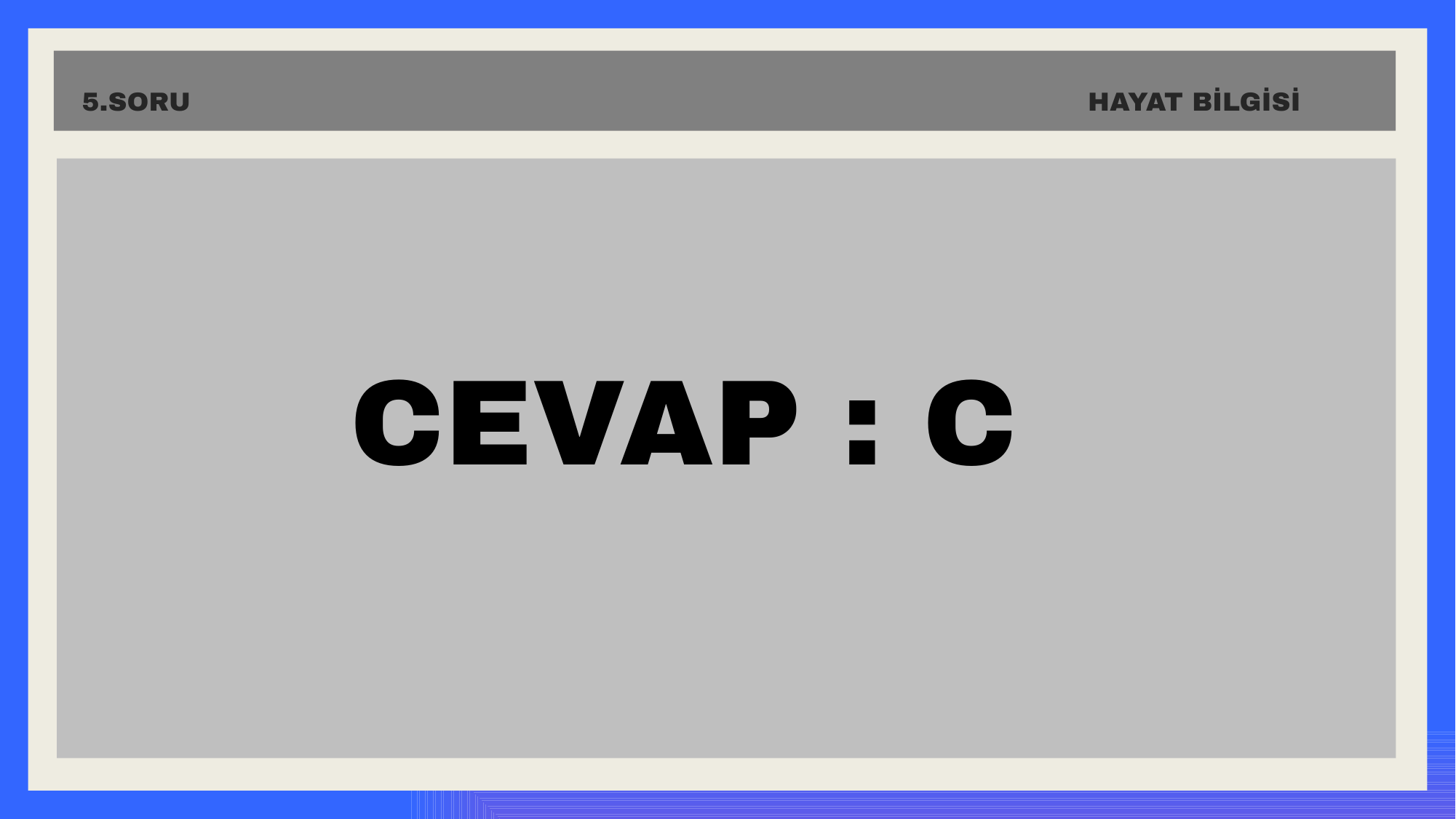

# 5.SORU                                                                                                       HAYAT BİLGİSİ

              CEVAP : C